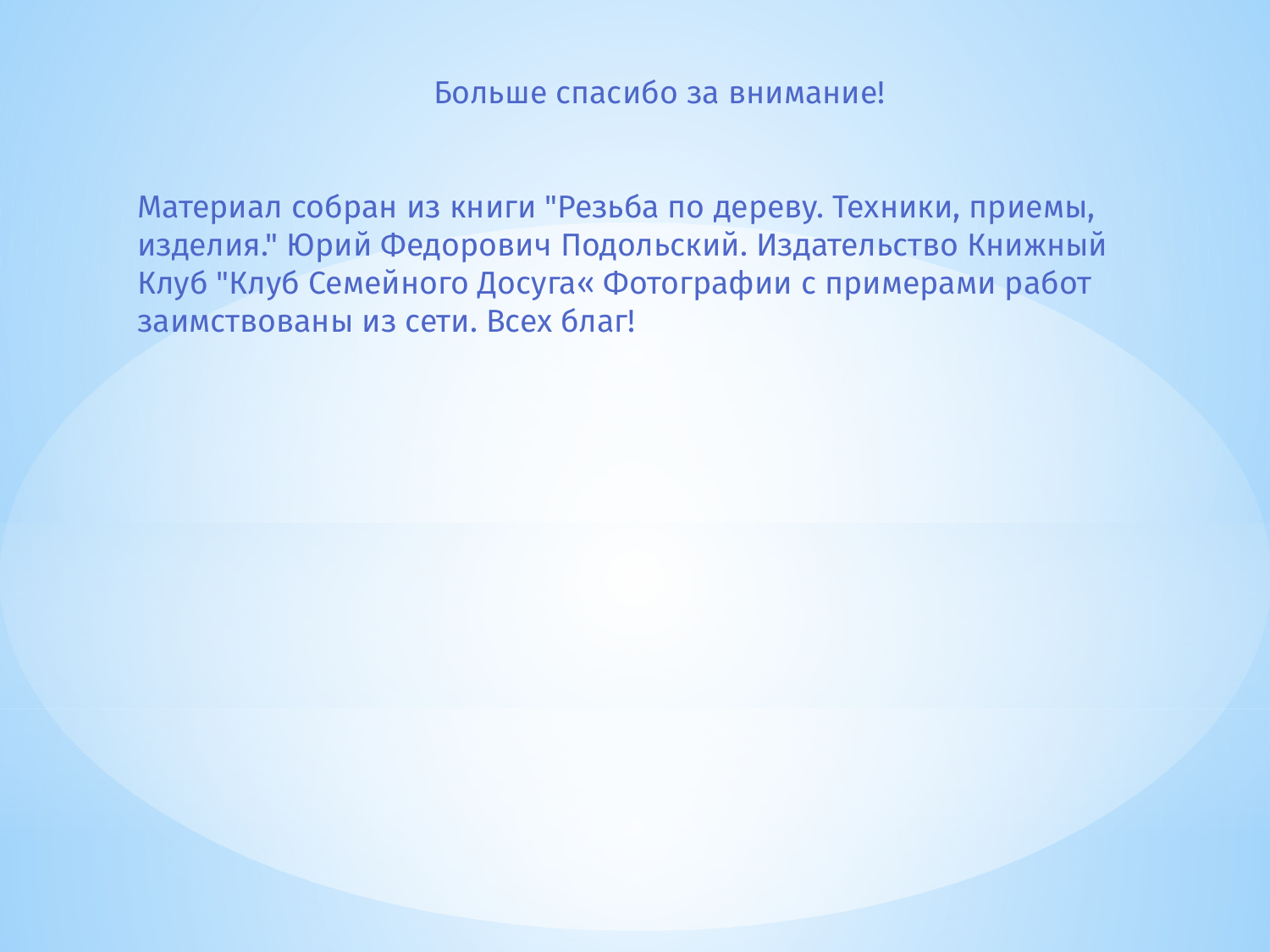

Больше спасибо за внимание!

Материал собран из книги "Резьба по дереву. Техники, приемы, изделия." Юрий Федорович Подольский. Издательство Книжный Клуб "Клуб Семейного Досуга« Фотографии с примерами работ заимствованы из сети. Всех благ!